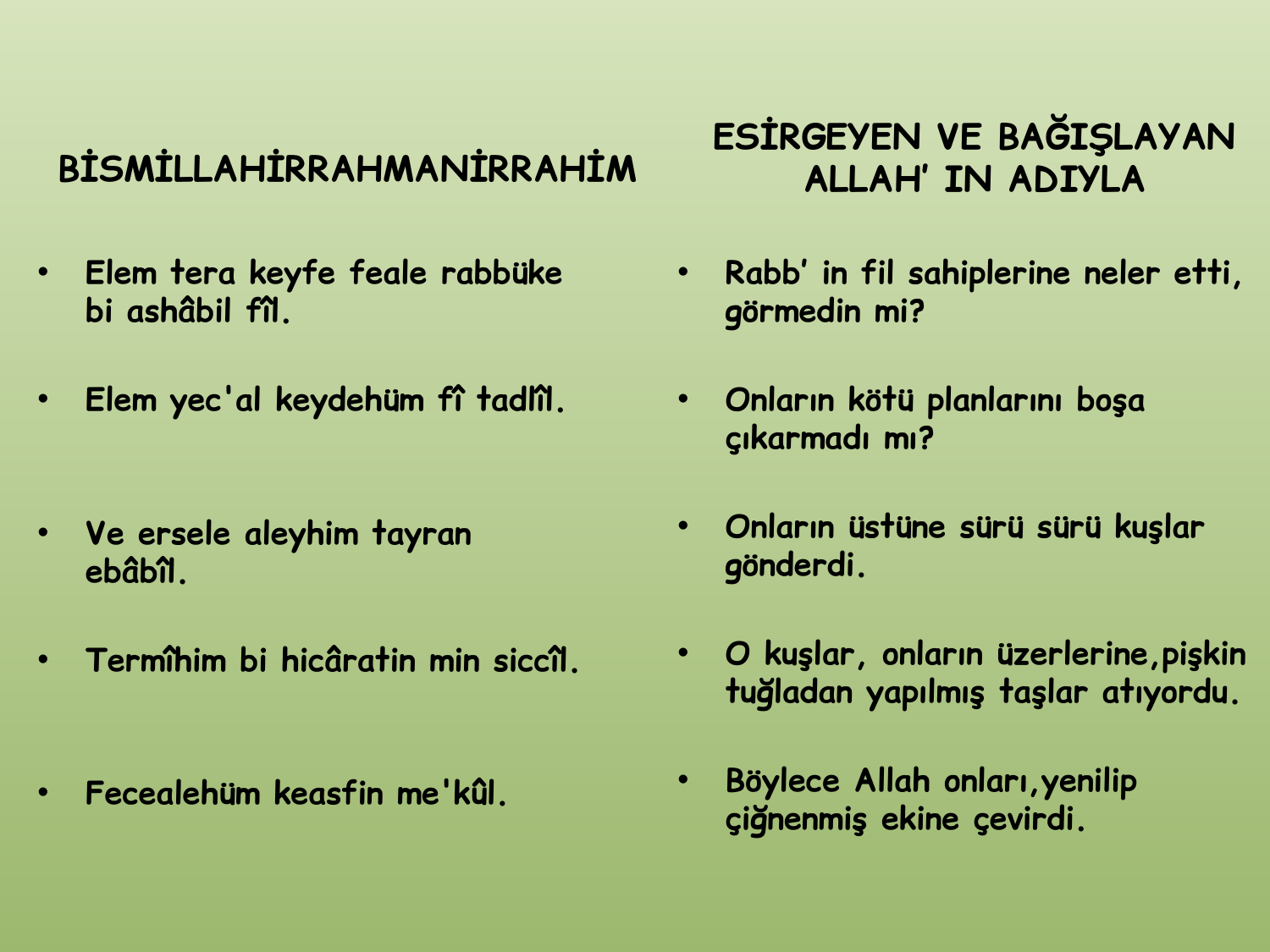

#
BİSMİLLAHİRRAHMANİRRAHİM
ESİRGEYEN VE BAĞIŞLAYAN ALLAH’ IN ADIYLA
Elem tera keyfe feale rabbüke bi ashâbil fîl.

Elem yec'al keydehüm fî tadlîl.

Ve ersele aleyhim tayran ebâbîl.

Termîhim bi hicâratin min siccîl.

Fecealehüm keasfin me'kûl.

Rabb’ in fil sahiplerine neler etti, görmedin mi?

Onların kötü planlarını boşa çıkarmadı mı?

Onların üstüne sürü sürü kuşlar gönderdi.

O kuşlar, onların üzerlerine,pişkin tuğladan yapılmış taşlar atıyordu.

Böylece Allah onları,yenilip çiğnenmiş ekine çevirdi.